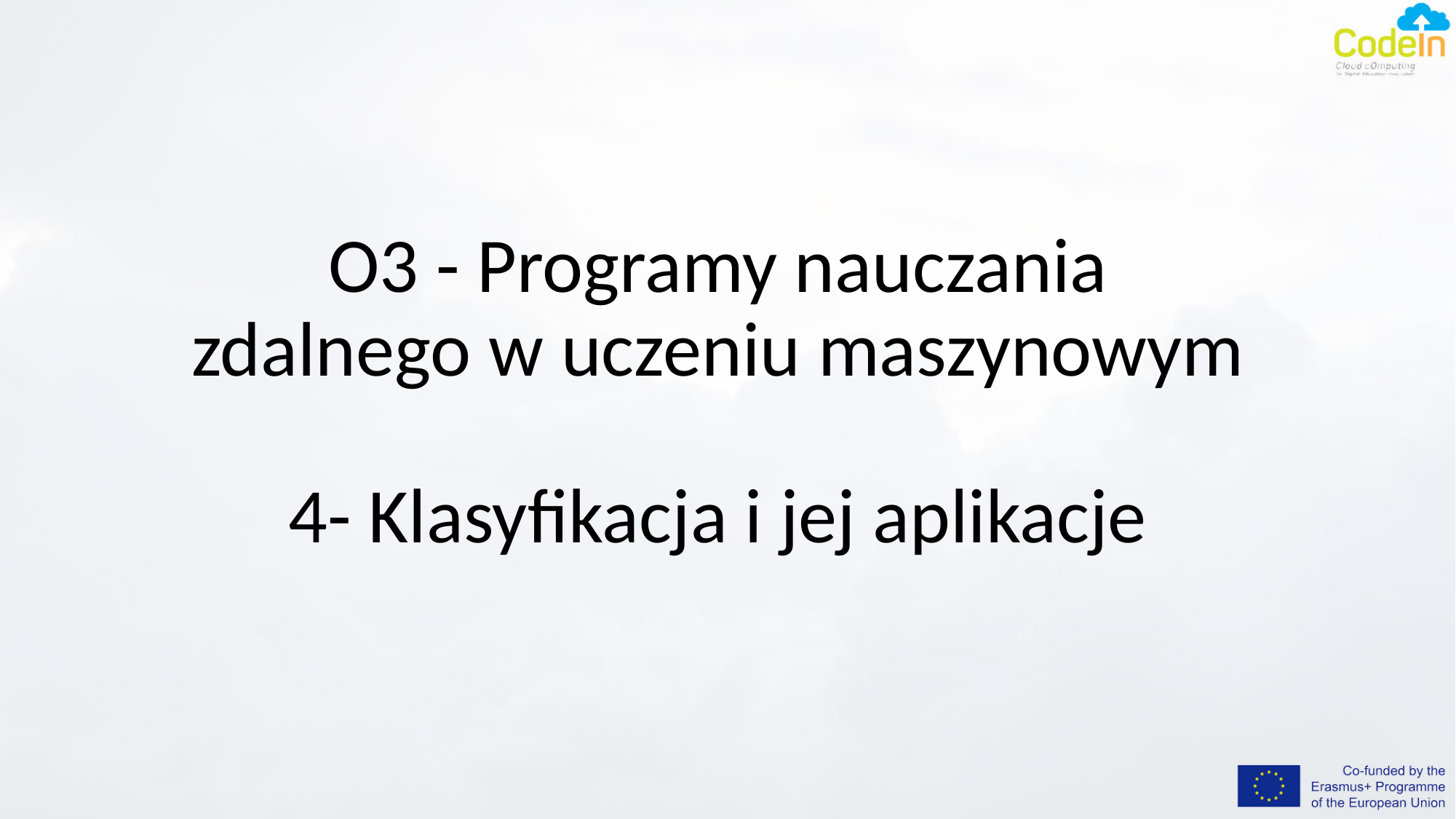

# O3 - Programy nauczania zdalnego w uczeniu maszynowym 4- Klasyfikacja i jej aplikacje